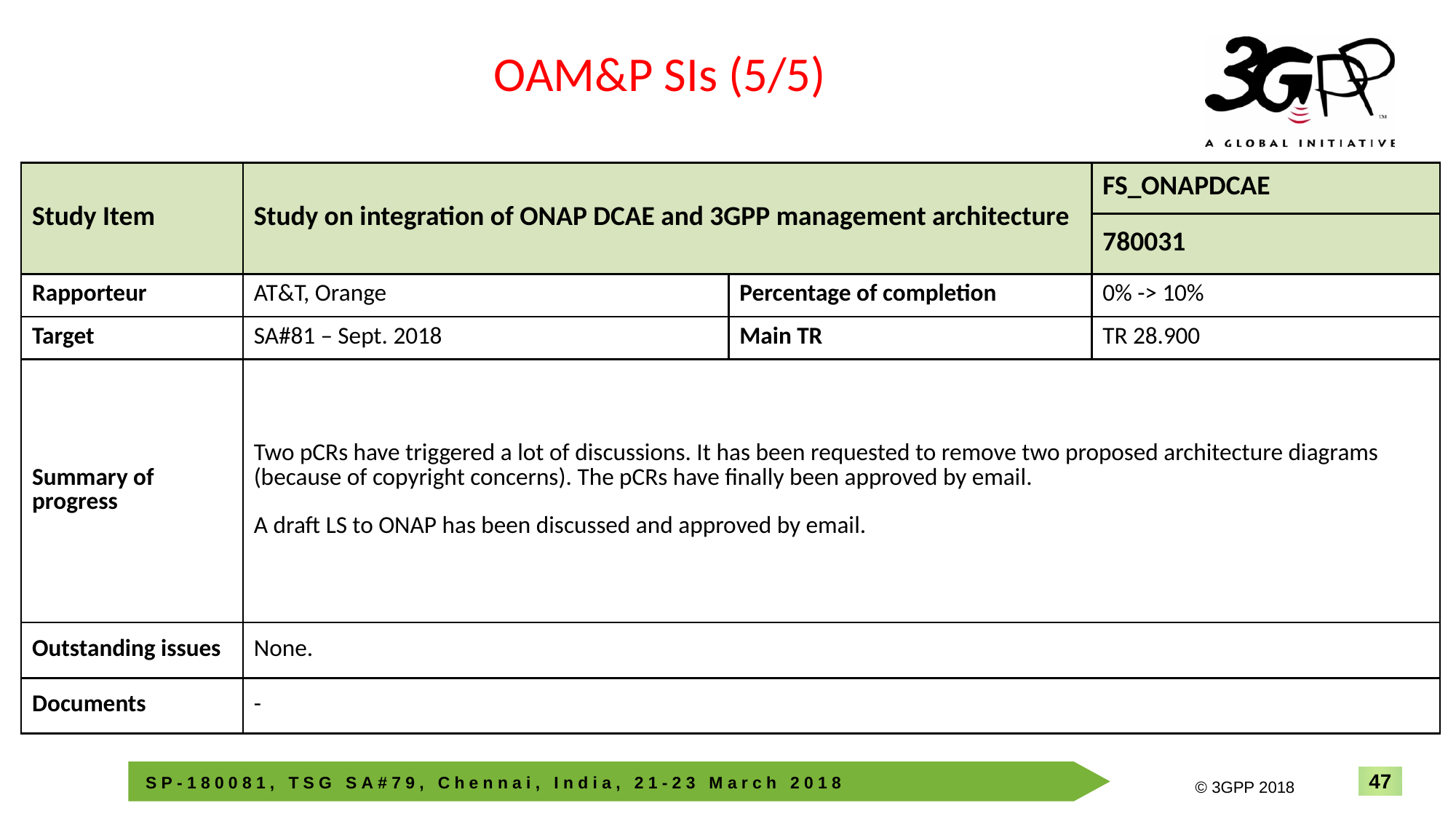

OAM&P SIs (5/5)
| Study Item | Study on integration of ONAP DCAE and 3GPP management architecture |  | FS\_ONAPDCAE |
| --- | --- | --- | --- |
|  |  |  | 780031 |
| Rapporteur | AT&T, Orange | Percentage of completion | 0% -> 10% |
| Target | SA#81 – Sept. 2018 | Main TR | TR 28.900 |
| Summary of progress | Two pCRs have triggered a lot of discussions. It has been requested to remove two proposed architecture diagrams (because of copyright concerns). The pCRs have finally been approved by email. A draft LS to ONAP has been discussed and approved by email. |  |  |
| Outstanding issues | None. |  |  |
| Documents | - |  |  |